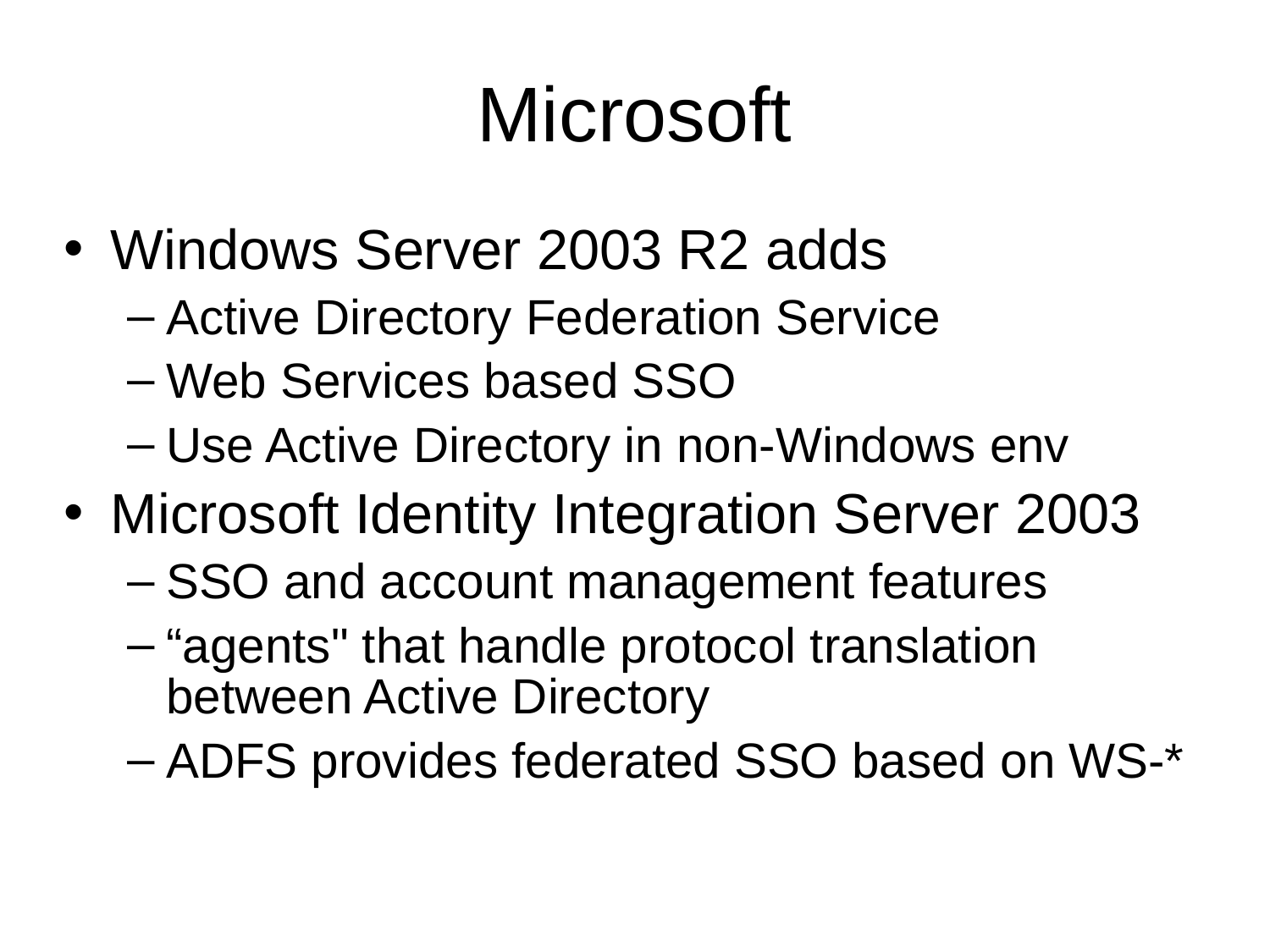

# Microsoft
Windows Server 2003 R2 adds
Active Directory Federation Service
Web Services based SSO
Use Active Directory in non-Windows env
Microsoft Identity Integration Server 2003
SSO and account management features
“agents" that handle protocol translation between Active Directory
ADFS provides federated SSO based on WS-*